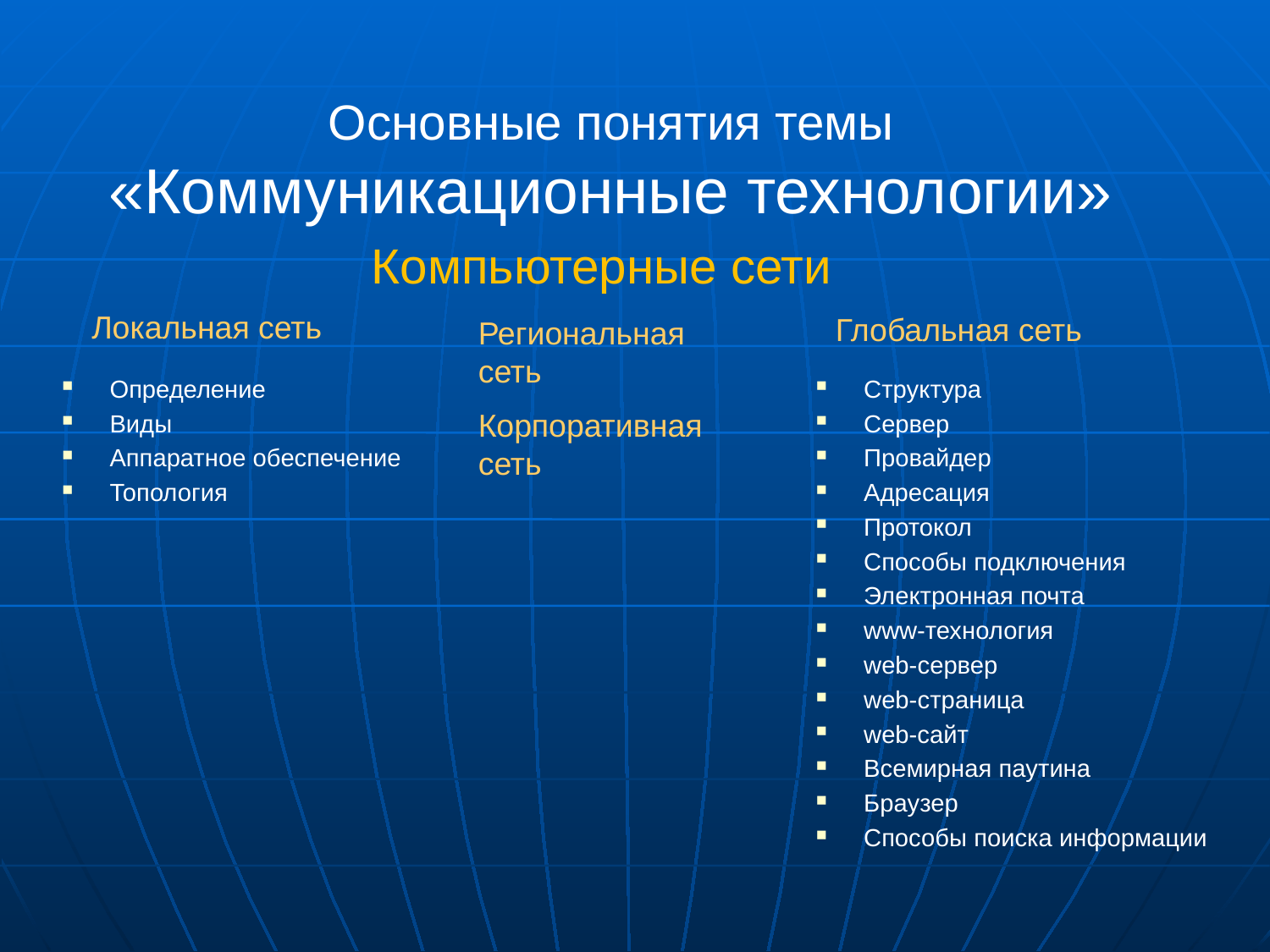

# Основные понятия темы «Коммуникационные технологии»
Компьютерные сети

Локальная сеть
Глобальная сеть

Региональная сеть
Корпоративная сеть
Определение
Виды
Аппаратное обеспечение
Топология
Структура
Сервер
Провайдер
Адресация
Протокол
Способы подключения
Электронная почта
www-технология
web-сервер
web-страница
web-сайт
Всемирная паутина
Браузер
Способы поиска информации